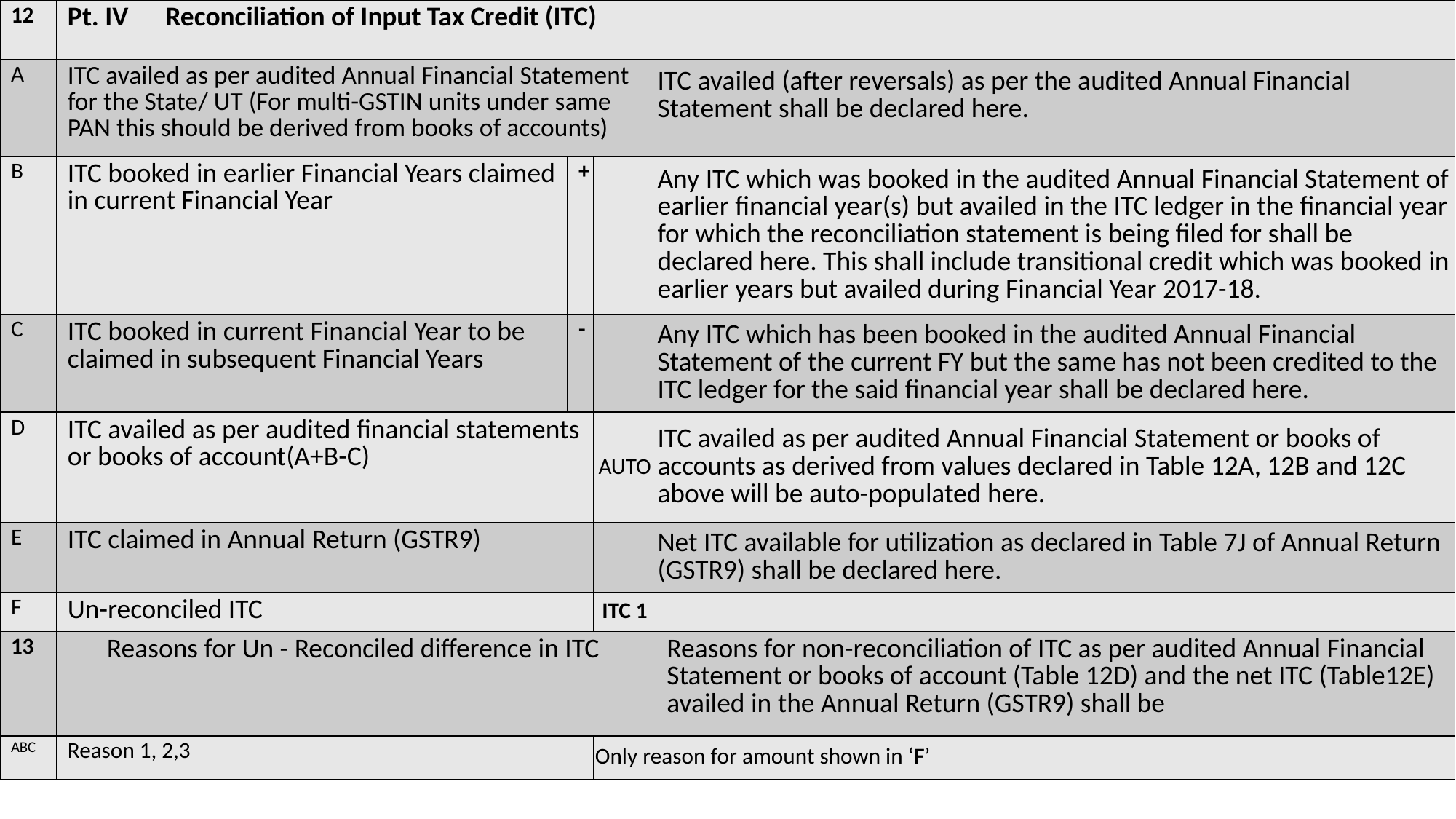

| 12 | Pt. IV Reconciliation of Input Tax Credit (ITC) |  |  |  |
| --- | --- | --- | --- | --- |
| A | ITC availed as per audited Annual Financial Statement for the State/ UT (For multi-GSTIN units under same PAN this should be derived from books of accounts) |  |  | ITC availed (after reversals) as per the audited Annual Financial Statement shall be declared here. |
| B | ITC booked in earlier Financial Years claimed in current Financial Year | + |  | Any ITC which was booked in the audited Annual Financial Statement of earlier financial year(s) but availed in the ITC ledger in the financial year for which the reconciliation statement is being filed for shall be declared here. This shall include transitional credit which was booked in earlier years but availed during Financial Year 2017-18. |
| C | ITC booked in current Financial Year to be claimed in subsequent Financial Years | - |  | Any ITC which has been booked in the audited Annual Financial Statement of the current FY but the same has not been credited to the ITC ledger for the said financial year shall be declared here. |
| D | ITC availed as per audited financial statements or books of account(A+B-C) |  | AUTO | ITC availed as per audited Annual Financial Statement or books of accounts as derived from values declared in Table 12A, 12B and 12C above will be auto-populated here. |
| E | ITC claimed in Annual Return (GSTR9) |  |  | Net ITC available for utilization as declared in Table 7J of Annual Return (GSTR9) shall be declared here. |
| F | Un-reconciled ITC |  | ITC 1 |  |
| 13 | Reasons for Un - Reconciled difference in ITC |  |  | Reasons for non-reconciliation of ITC as per audited Annual Financial Statement or books of account (Table 12D) and the net ITC (Table12E) availed in the Annual Return (GSTR9) shall be |
| ABC | Reason 1, 2,3 |  | Only reason for amount shown in ‘F’ |  |